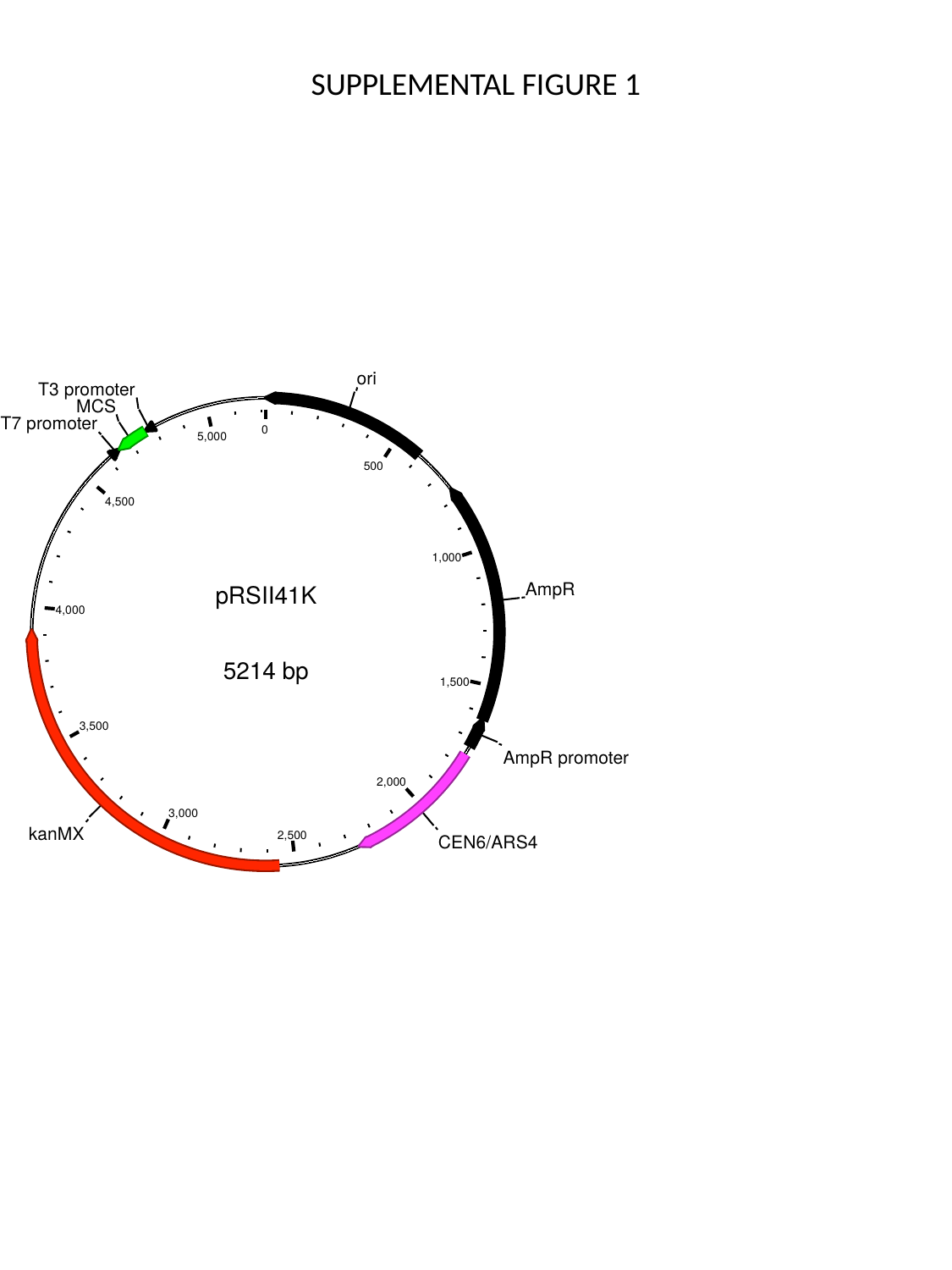

SUPPLEMENTAL FIGURE 1
ori
T3 promoter

MCS

T7 promoter

0

5,000

500

4,500

1,000

AmpR

pRSII41K

4,000

5214 bp

1,500

3,500

AmpR promoter

2,000

3,000

kanMX

2,500

CEN6/ARS4